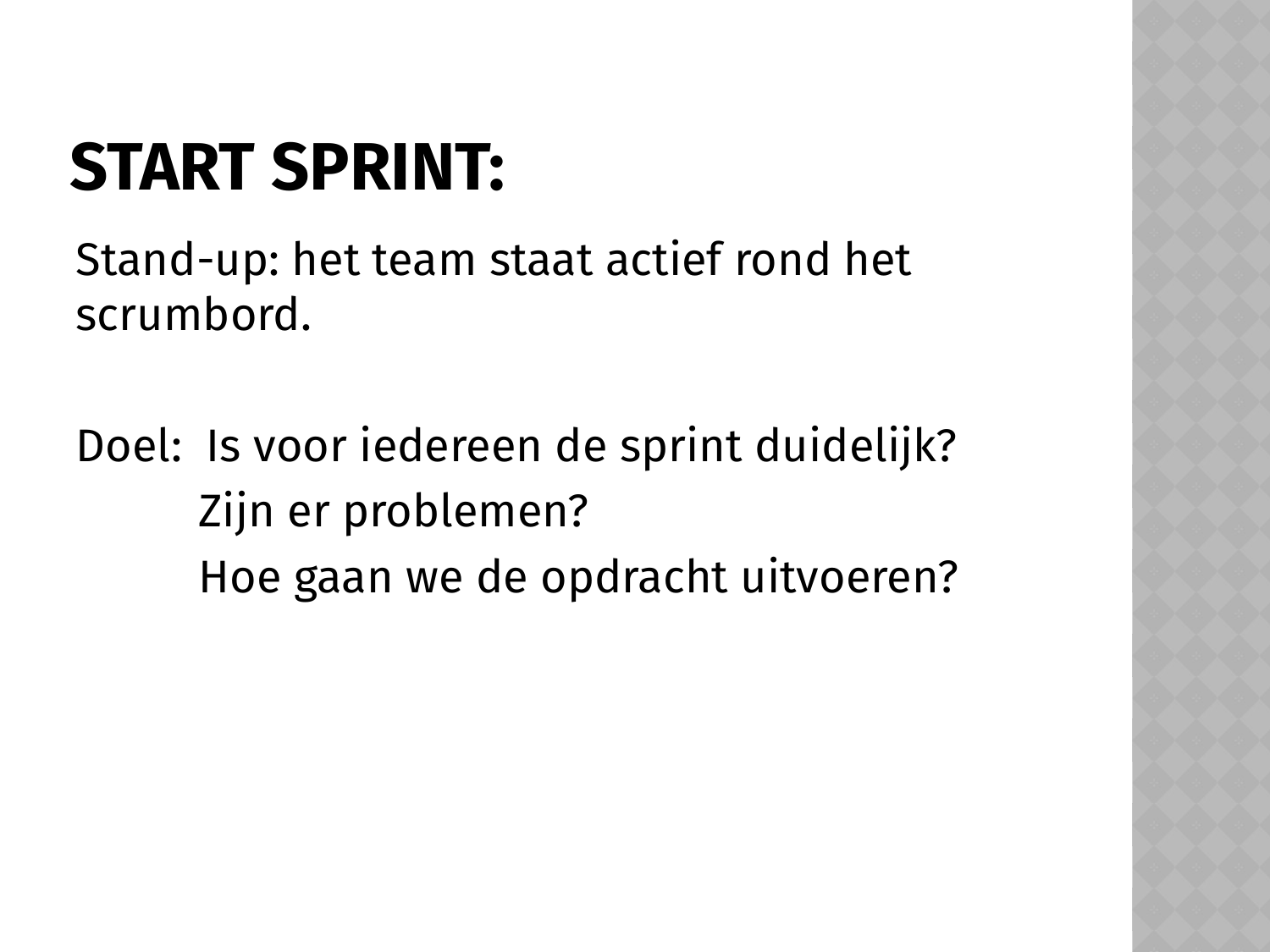

# Start sprint:
Stand-up: het team staat actief rond het scrumbord.

Doel:  Is voor iedereen de sprint duidelijk?
          Zijn er problemen?
          Hoe gaan we de opdracht uitvoeren?